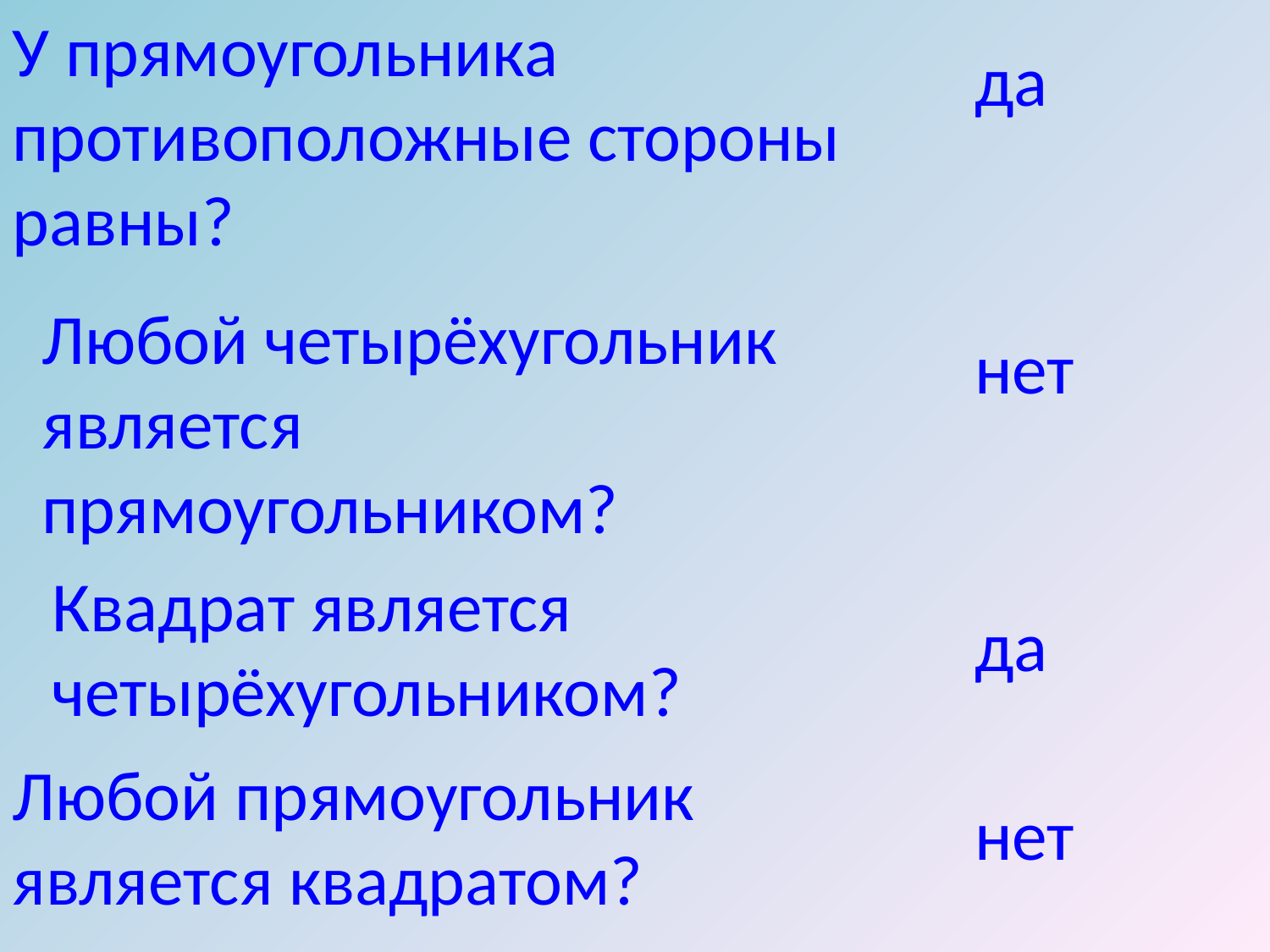

У прямоугольника противоположные стороны равны?
да
Любой четырёхугольник является прямоугольником?
нет
Квадрат является четырёхугольником?
да
Любой прямоугольник является квадратом?
нет